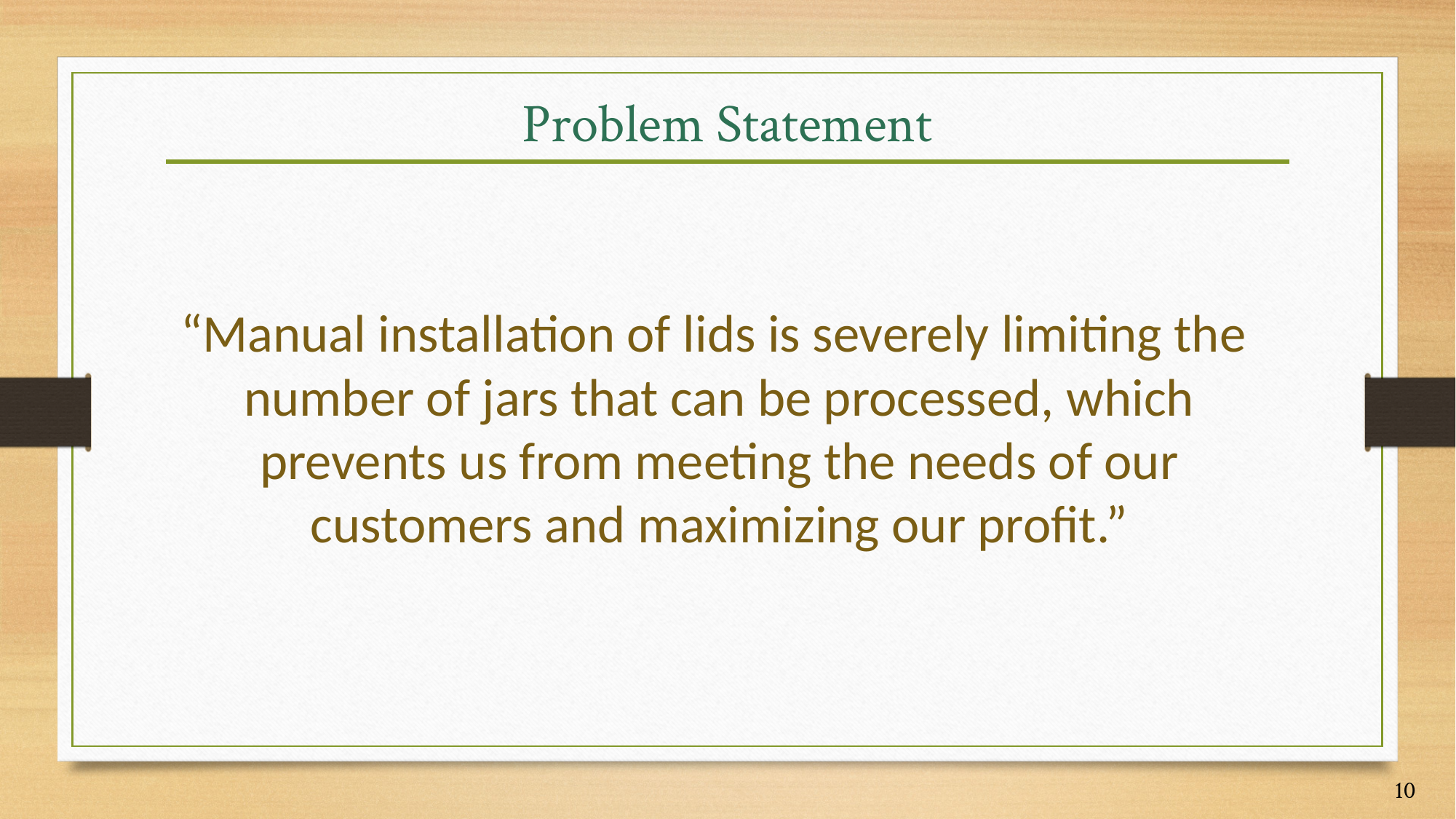

# Problem Statement
“Manual installation of lids is severely limiting the
number of jars that can be processed, which prevents us from meeting the needs of our customers and maximizing our profit.”
10